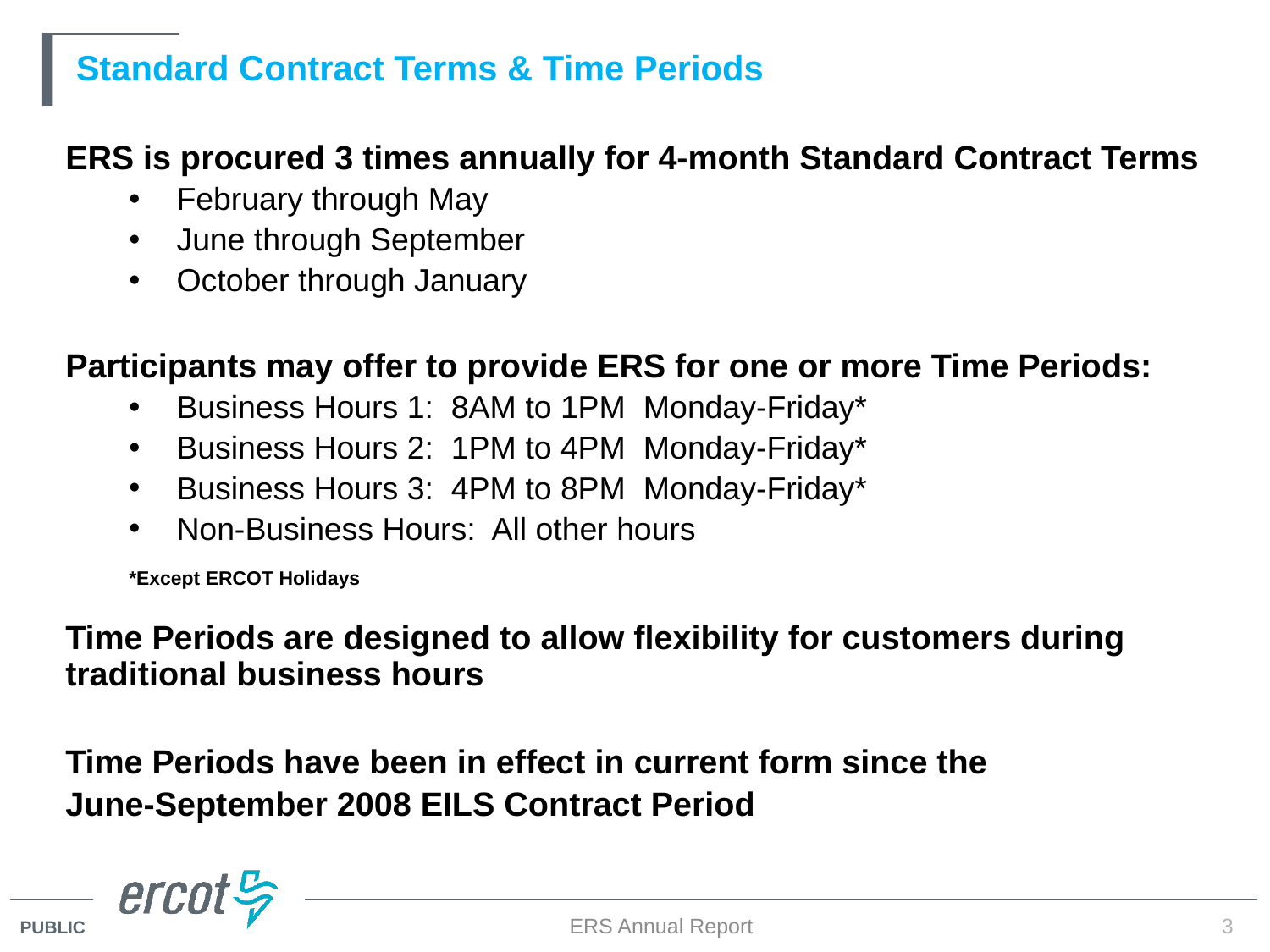

Standard Contract Terms & Time Periods Periods
ERS is procured 3 times annually for 4-month Standard Contract Terms
February through May
June through September
October through January

Participants may offer to provide ERS for one or more Time Periods:
Business Hours 1:  8AM to 1PM  Monday-Friday*
Business Hours 2:  1PM to 4PM  Monday-Friday*
Business Hours 3:  4PM to 8PM  Monday-Friday*
Non-Business Hours:  All other hours
*Except ERCOT Holidays

Time Periods are designed to allow flexibility for customers during    traditional business hours

Time Periods have been in effect in current form since the
June-September 2008 EILS Contract Period
ERS Annual Report
3